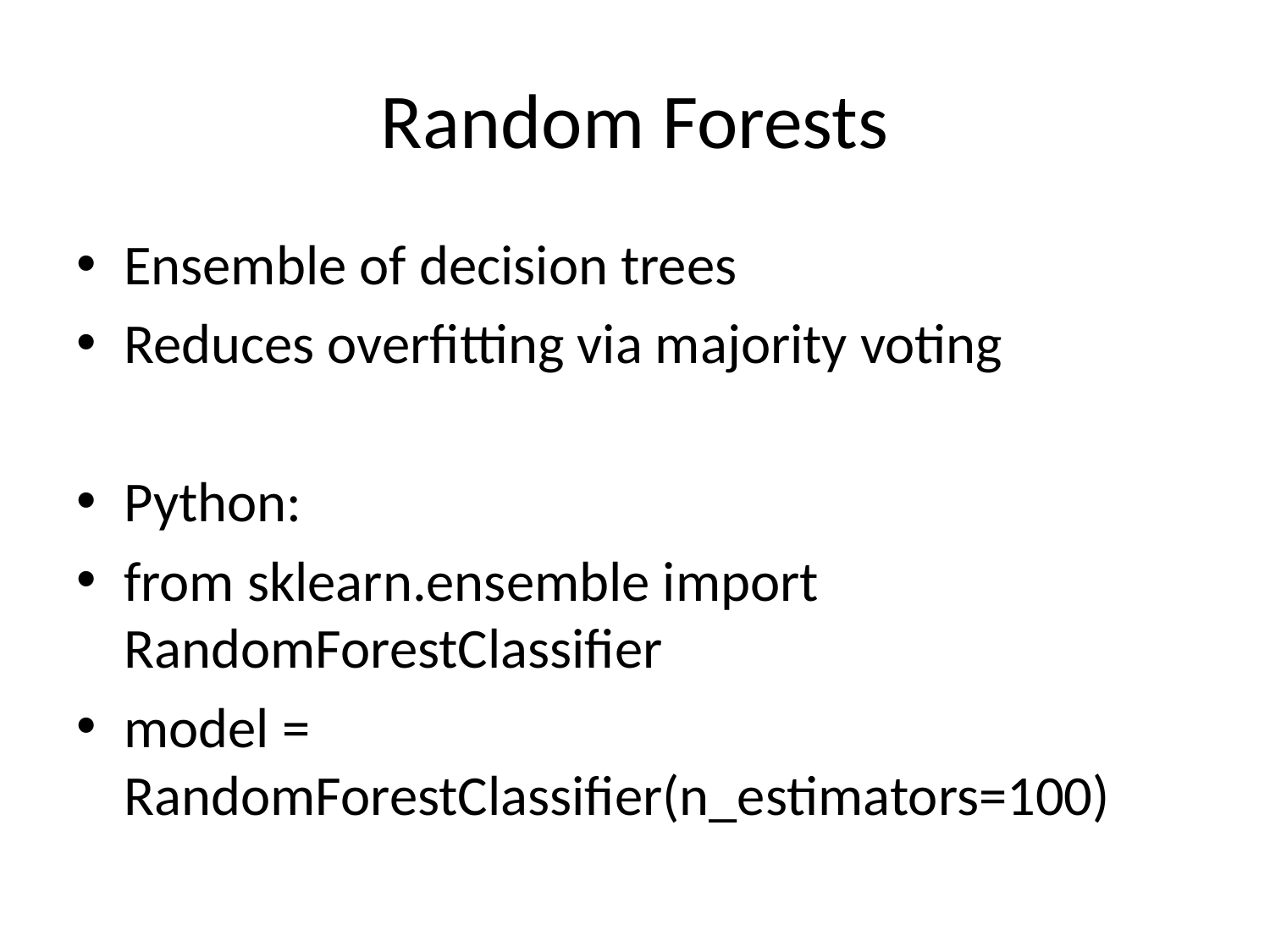

# Random Forests
Ensemble of decision trees
Reduces overfitting via majority voting

Python:
from sklearn.ensemble import RandomForestClassifier
model = RandomForestClassifier(n_estimators=100)